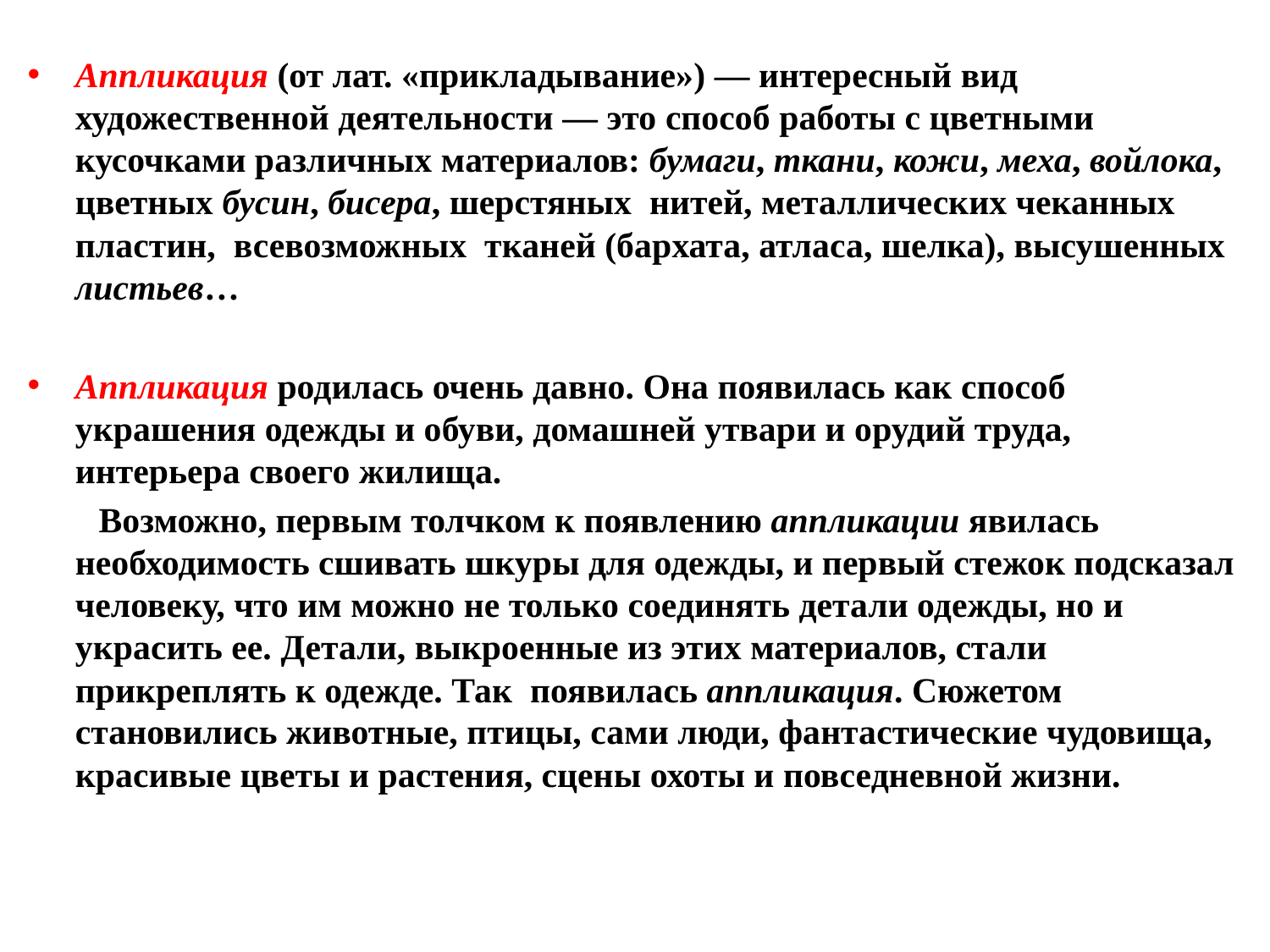

Аппликация (от лат. «прикладывание») — интересный вид художественной деятельности — это способ работы с цветными кусочками различных материалов: бумаги, ткани, кожи, меха, войлока, цветных бусин, бисера, шерстяных  нитей, металлических чеканных пластин,  всевозможных  тканей (бархата, атласа, шелка), высушенных листьев…

Аппликация родилась очень давно. Она появилась как способ украшения одежды и обуви, домашней утвари и орудий труда, интерьера своего жилища.
        Возможно, первым толчком к появлению аппликации явилась необходимость сшивать шкуры для одежды, и первый стежок подсказал человеку, что им можно не только соединять детали одежды, но и украсить ее. Детали, выкроенные из этих материалов, стали прикреплять к одежде. Так  появилась аппликация. Сюжетом становились животные, птицы, сами люди, фантастические чудовища, красивые цветы и растения, сцены охоты и повседневной жизни.